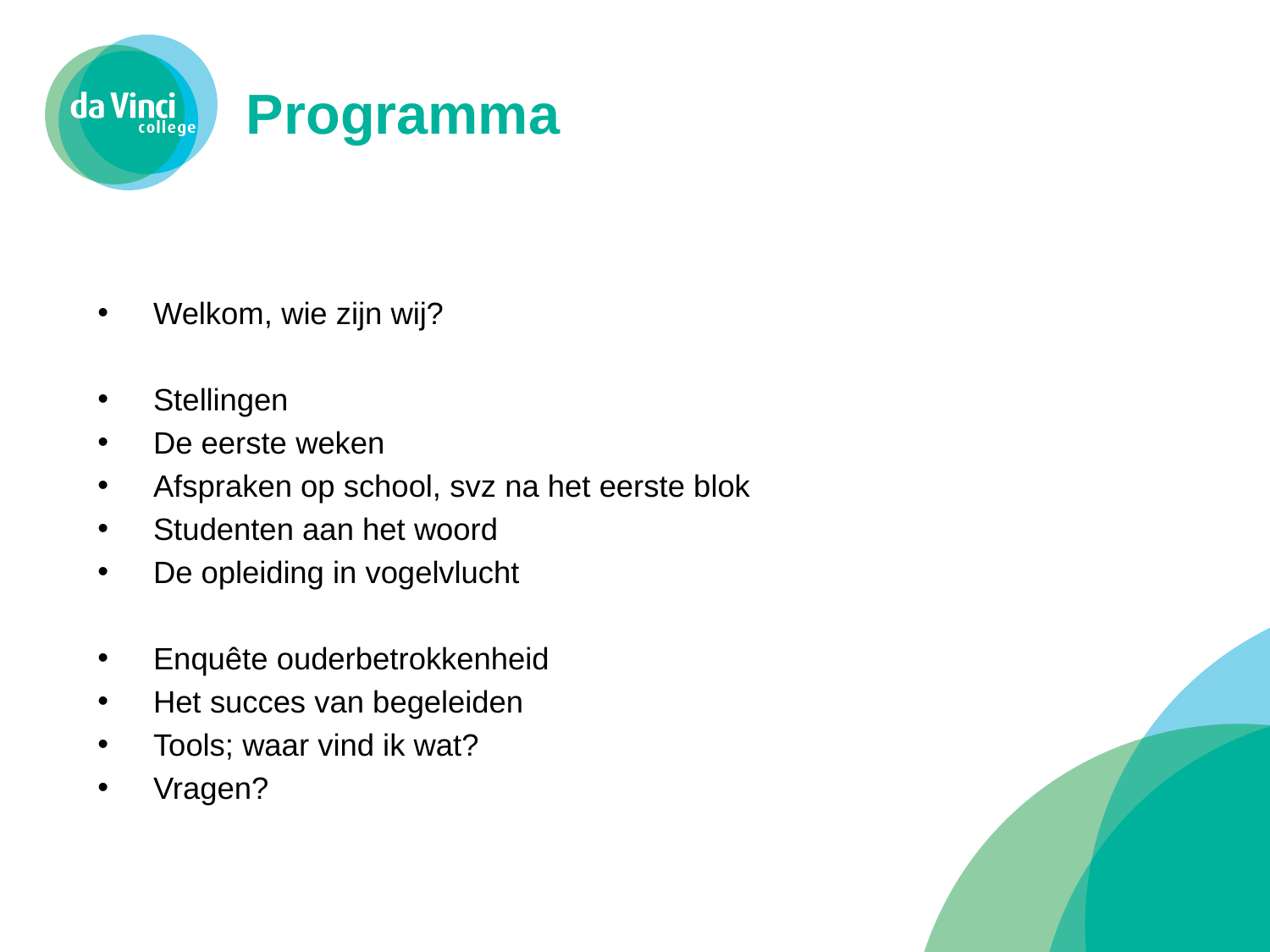

# Programma

Welkom, wie zijn wij?

Stellingen
De eerste weken
Afspraken op school, svz na het eerste blok
Studenten aan het woord
De opleiding in vogelvlucht

Enquête ouderbetrokkenheid
Het succes van begeleiden
Tools; waar vind ik wat?
Vragen?